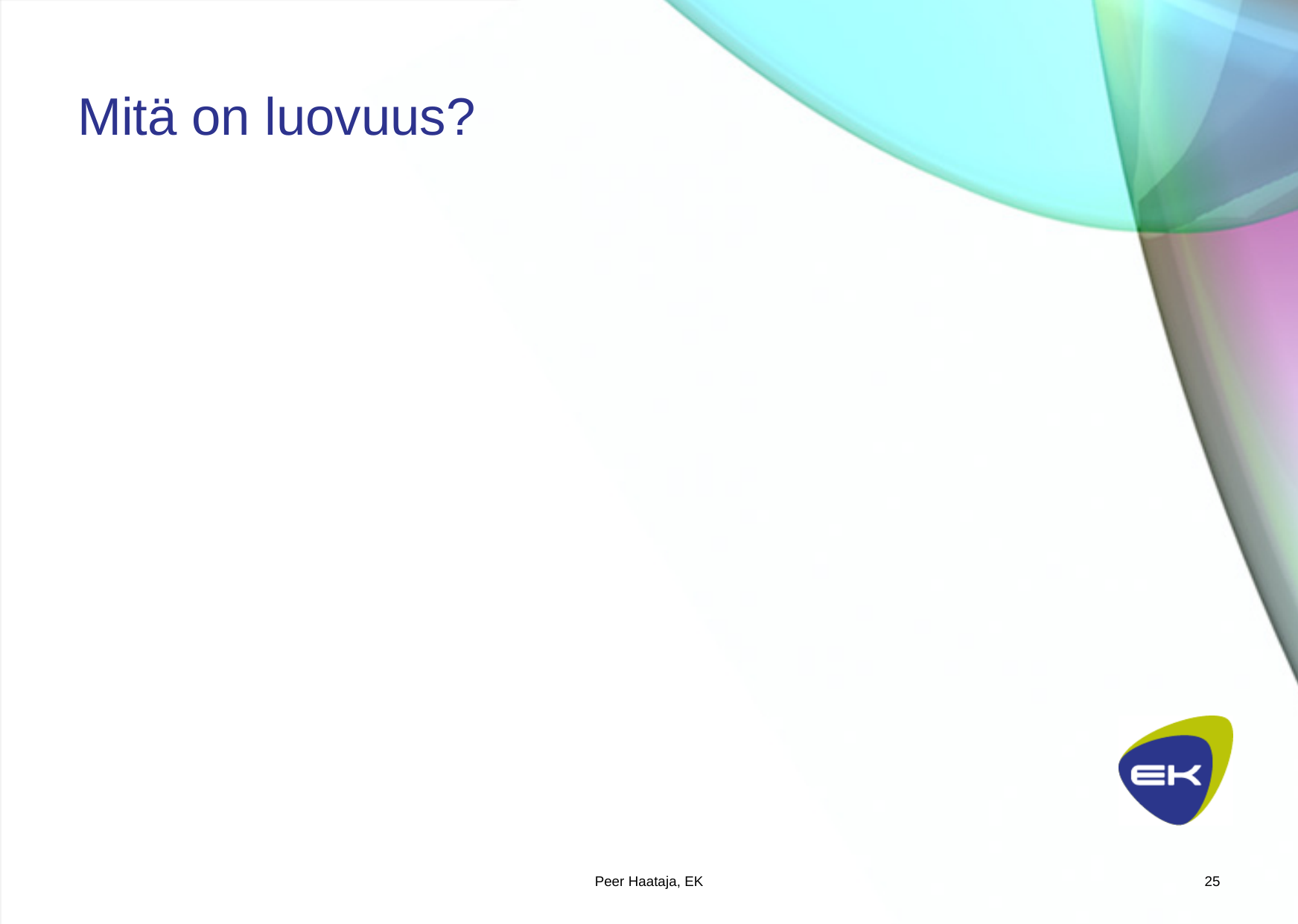

# Mitä on luovuus?
Peer Haataja, EK
25